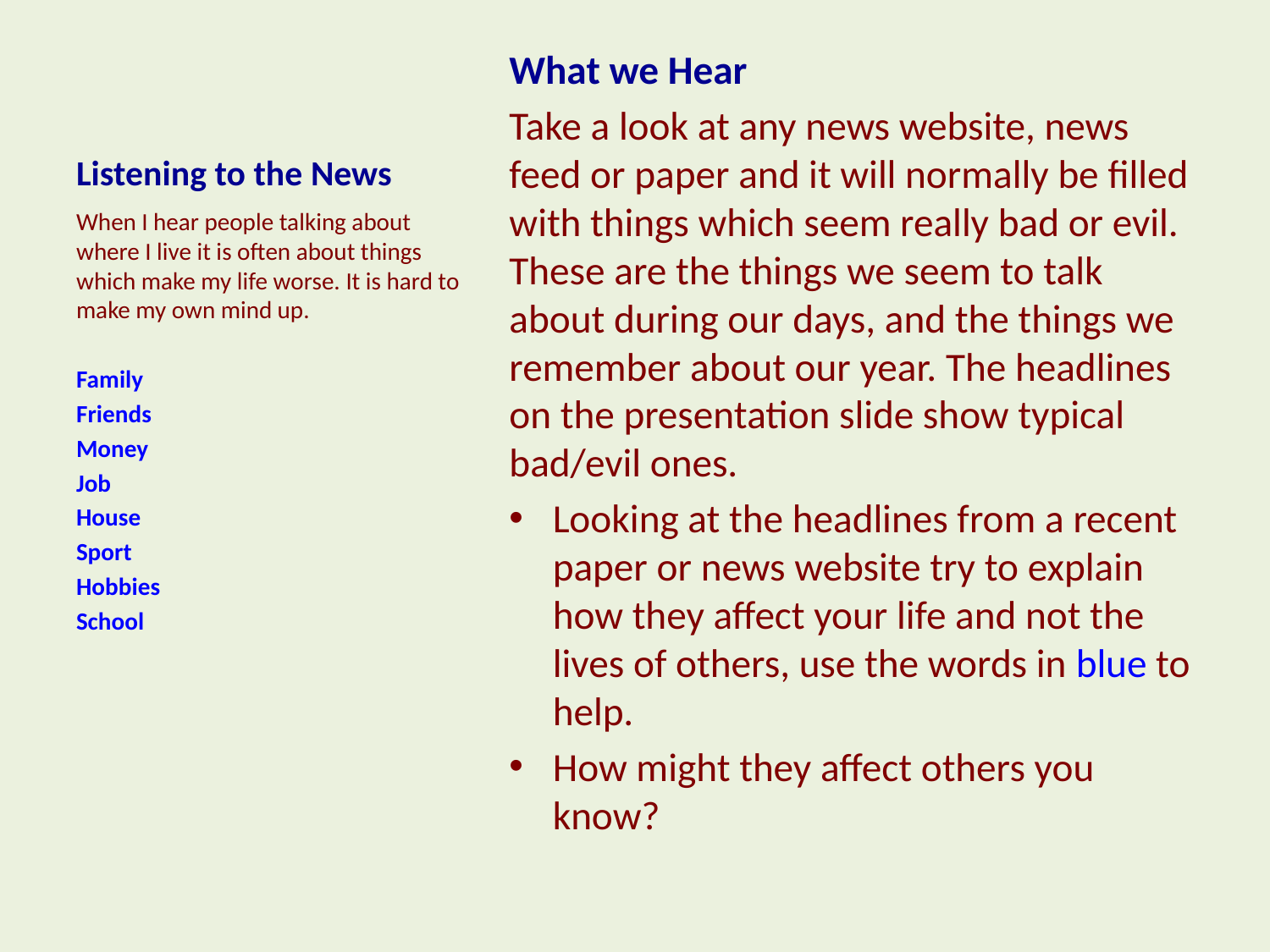

# Listening to the News
What we Hear
Take a look at any news website, news feed or paper and it will normally be filled with things which seem really bad or evil. These are the things we seem to talk about during our days, and the things we remember about our year. The headlines on the presentation slide show typical bad/evil ones.
Looking at the headlines from a recent paper or news website try to explain how they affect your life and not the lives of others, use the words in blue to help.
How might they affect others you know?
When I hear people talking about where I live it is often about things which make my life worse. It is hard to make my own mind up.

Family
Friends
Money
Job
House
Sport
Hobbies
School